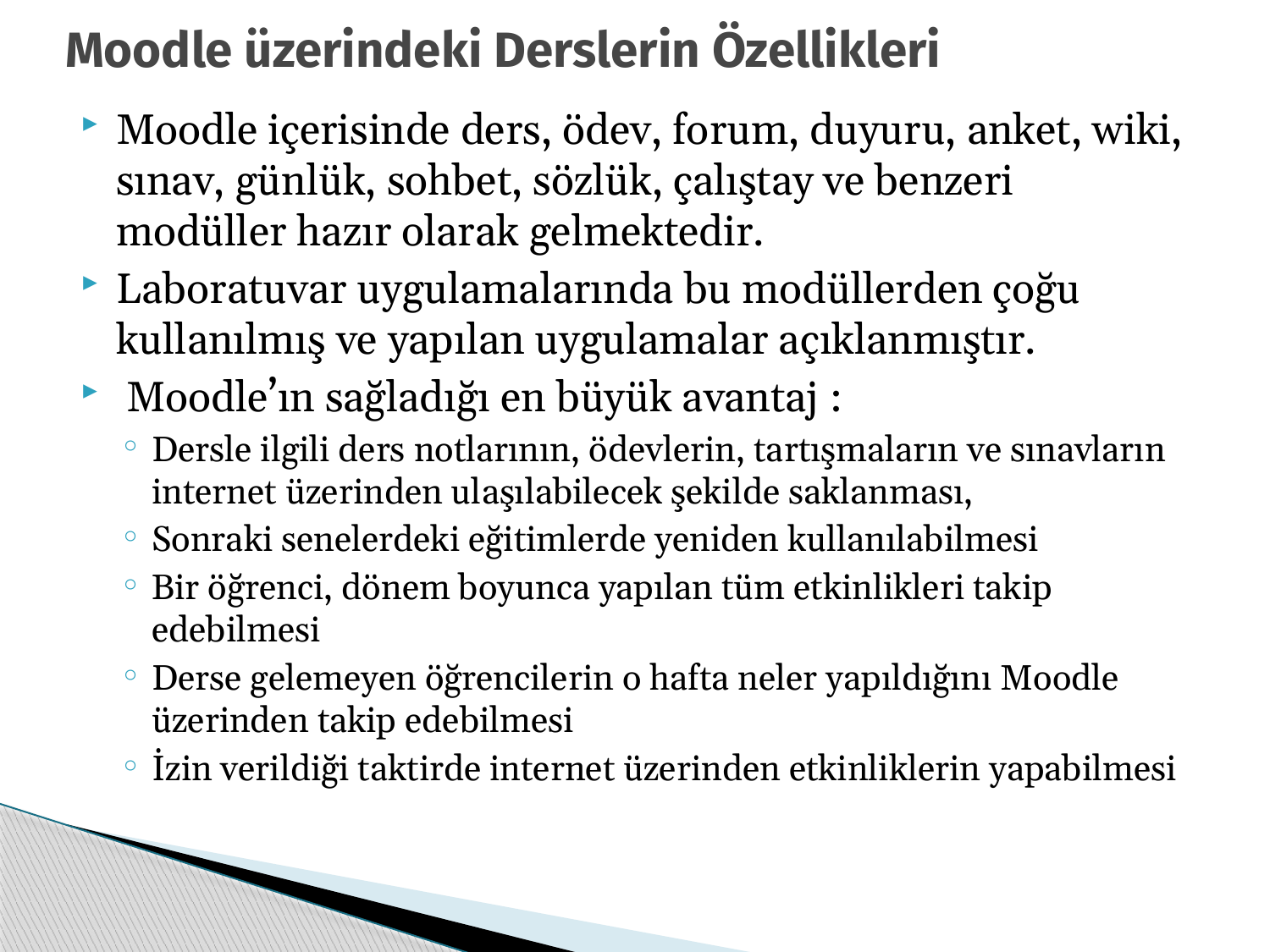

# Moodle üzerindeki Derslerin Özellikleri
Moodle içerisinde ders, ödev, forum, duyuru, anket, wiki, sınav, günlük, sohbet, sözlük, çalıştay ve benzeri modüller hazır olarak gelmektedir.
Laboratuvar uygulamalarında bu modüllerden çoğu kullanılmış ve yapılan uygulamalar açıklanmıştır.
 Moodle’ın sağladığı en büyük avantaj :
Dersle ilgili ders notlarının, ödevlerin, tartışmaların ve sınavların internet üzerinden ulaşılabilecek şekilde saklanması,
Sonraki senelerdeki eğitimlerde yeniden kullanılabilmesi
Bir öğrenci, dönem boyunca yapılan tüm etkinlikleri takip edebilmesi
Derse gelemeyen öğrencilerin o hafta neler yapıldığını Moodle üzerinden takip edebilmesi
İzin verildiği taktirde internet üzerinden etkinliklerin yapabilmesi